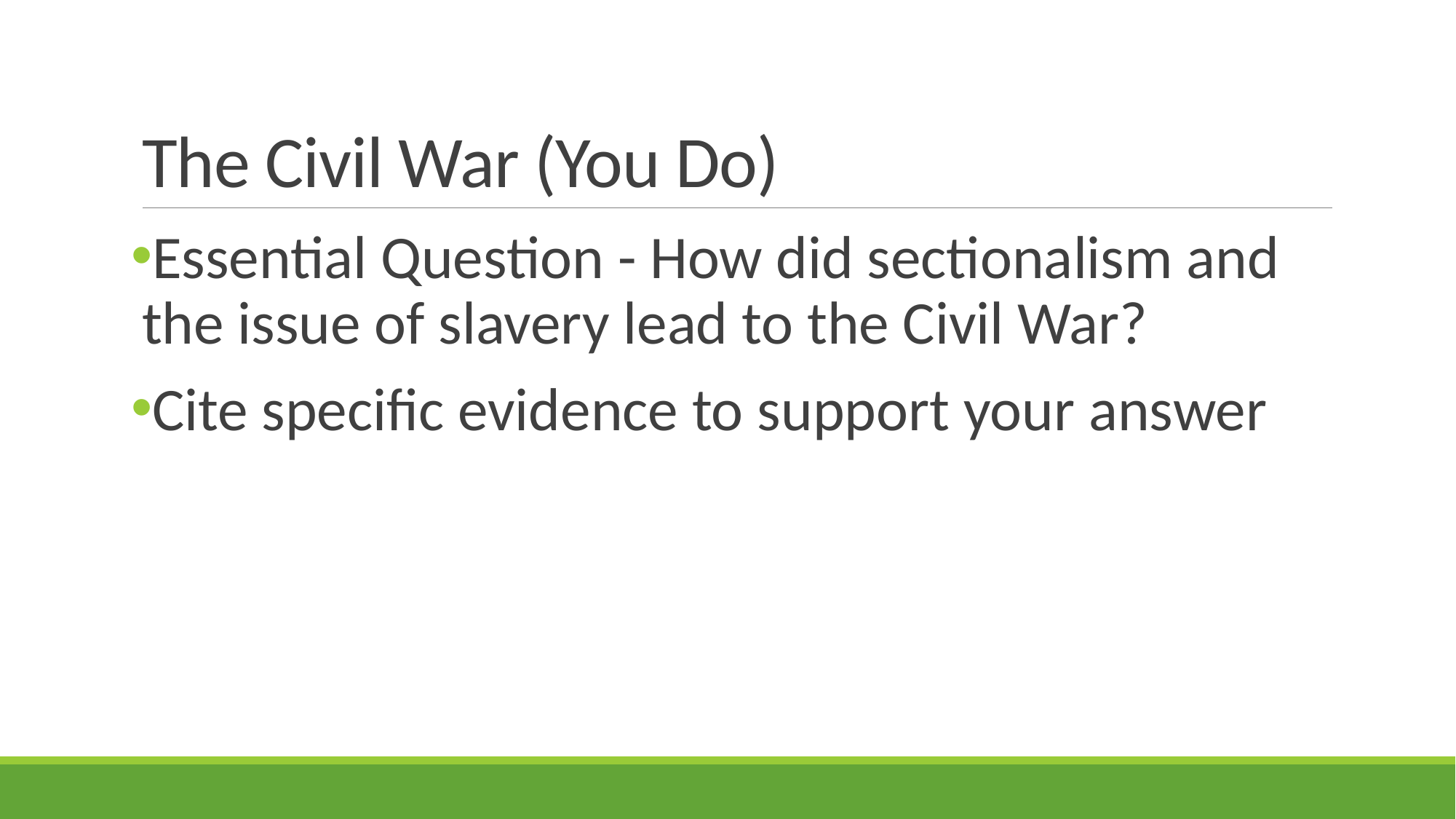

# The Civil War (You Do)
Essential Question - How did sectionalism and the issue of slavery lead to the Civil War?
Cite specific evidence to support your answer